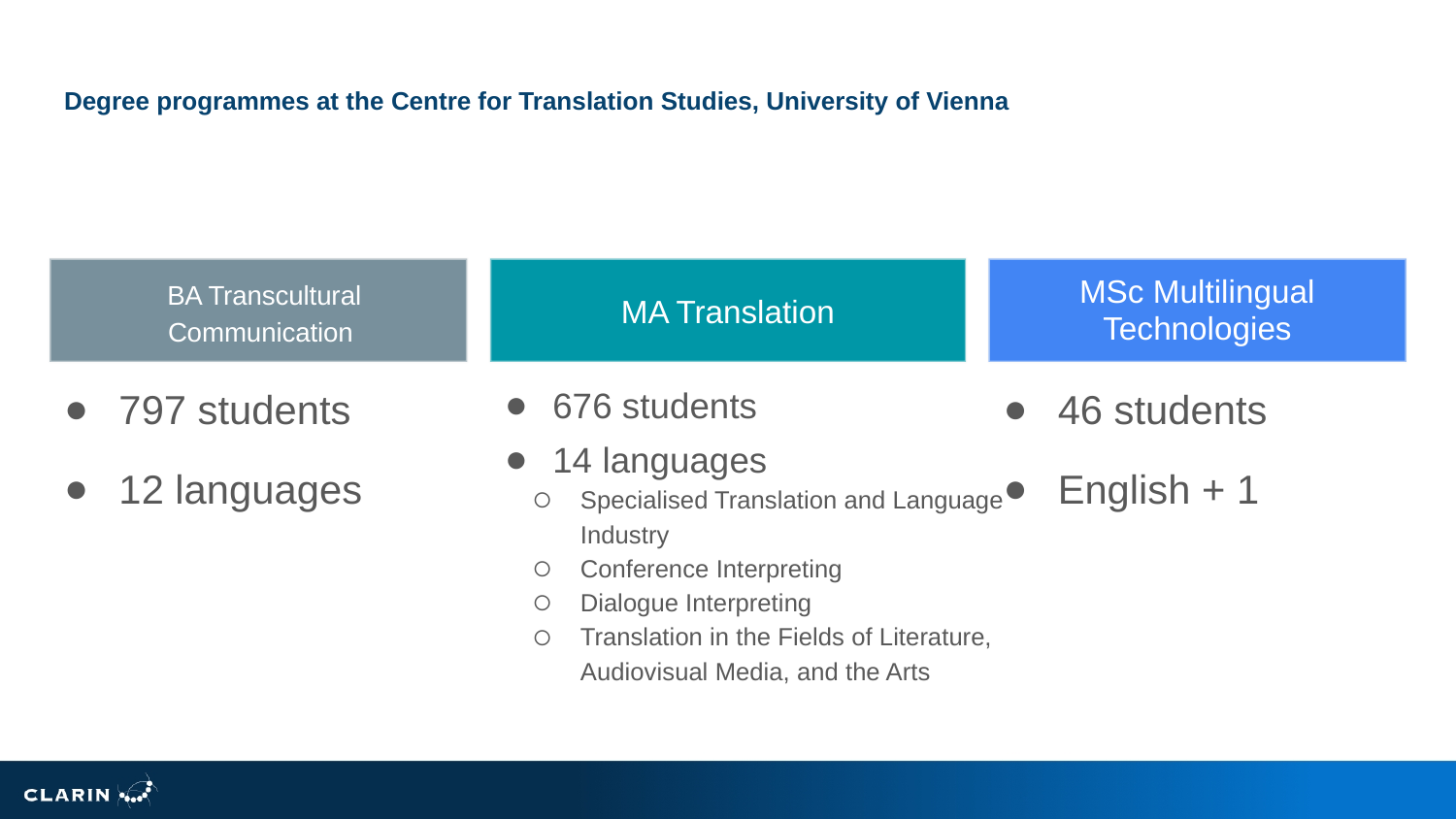

# Degree programmes at the Centre for Translation Studies, University of Vienna
MA Translation
BA Transcultural Communication
MSc Multilingual Technologies
676 students
14 languages
Specialised Translation and Language Industry
Conference Interpreting
Dialogue Interpreting
Translation in the Fields of Literature, Audiovisual Media, and the Arts

797 students
12 languages
46 students
English + 1